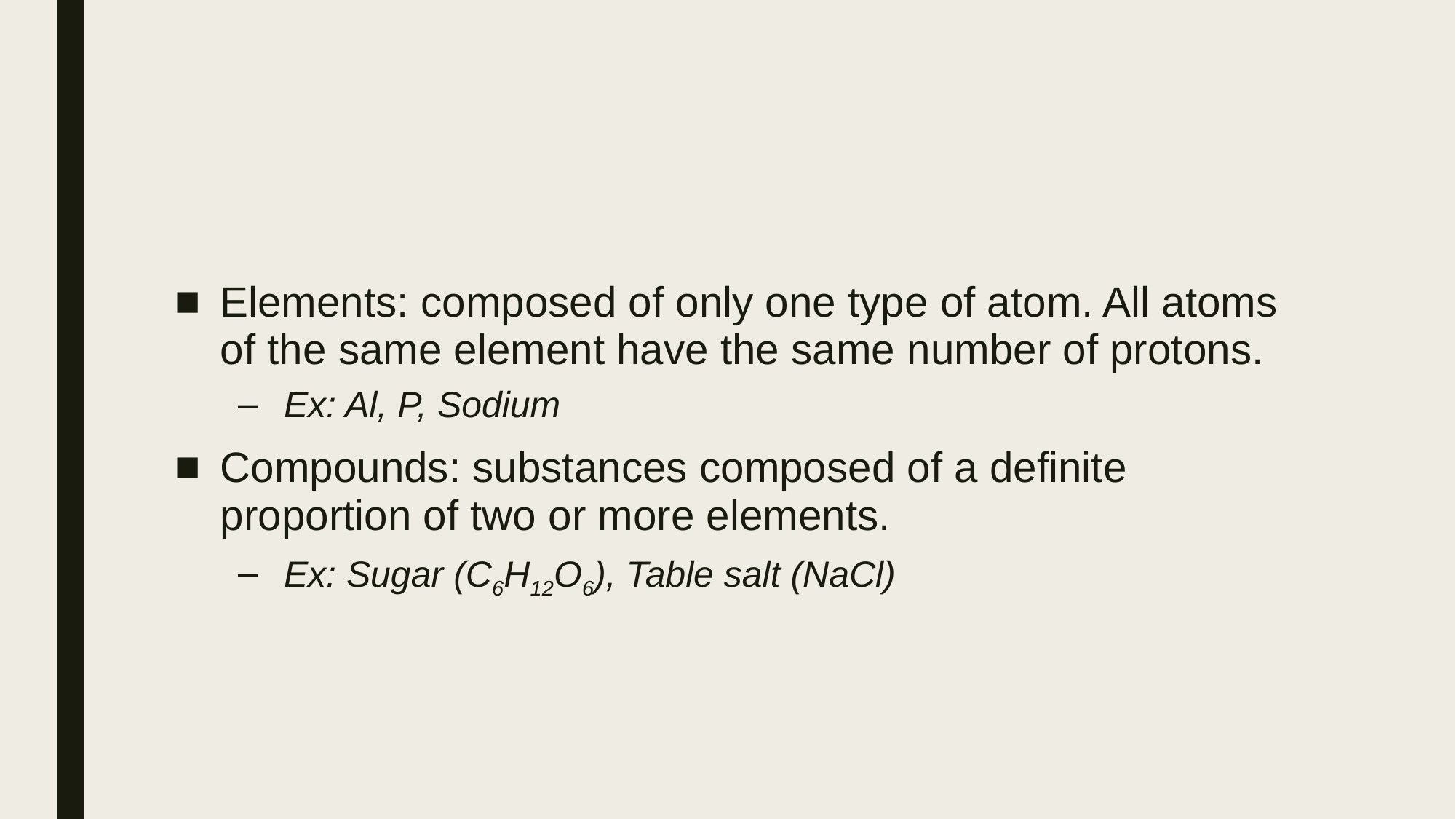

#
Elements: composed of only one type of atom. All atoms of the same element have the same number of protons.
Ex: Al, P, Sodium
Compounds: substances composed of a definite proportion of two or more elements.
Ex: Sugar (C6H12O6), Table salt (NaCl)